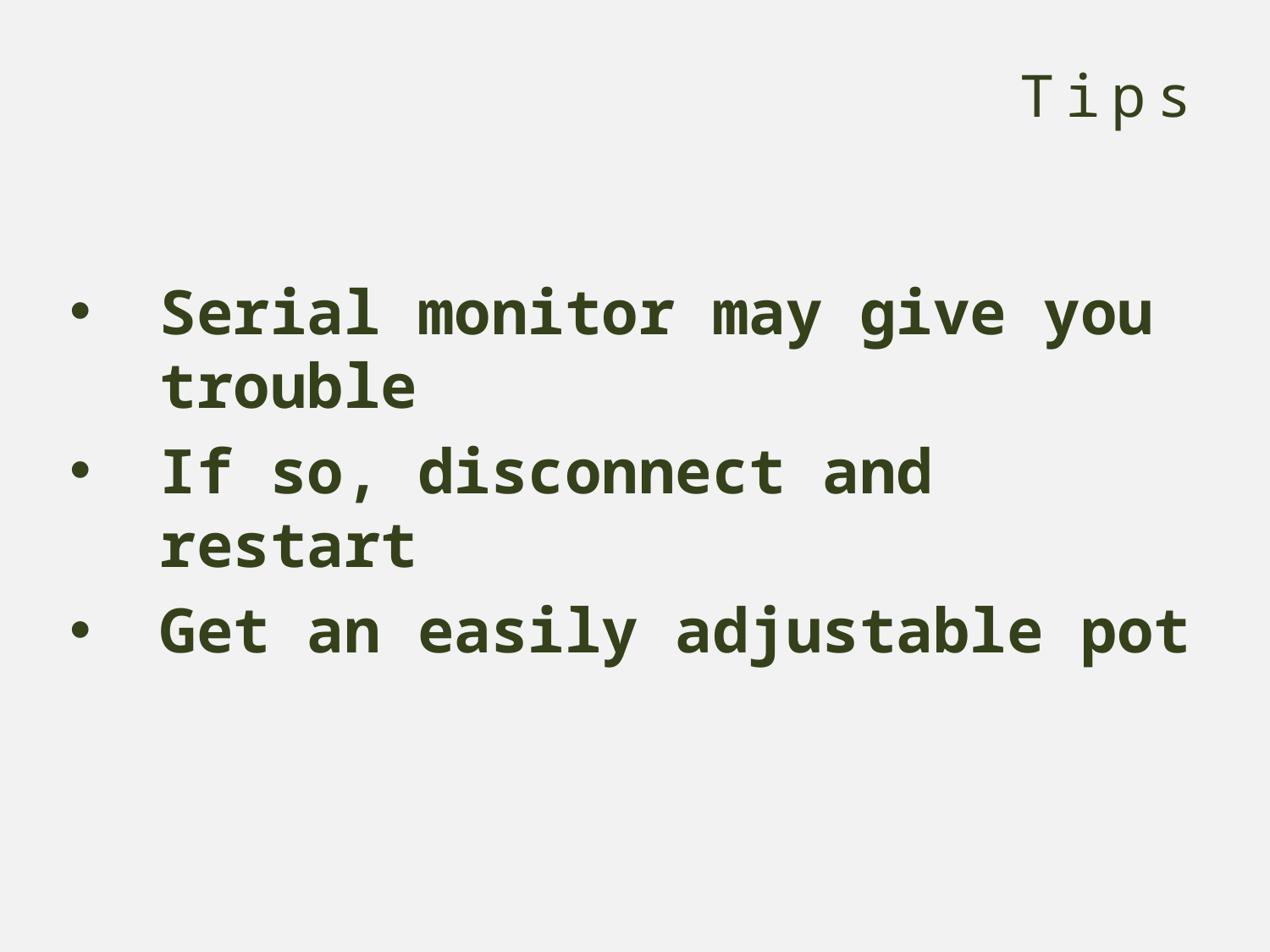

Tips
Serial monitor may give you trouble
If so, disconnect and restart
Get an easily adjustable pot